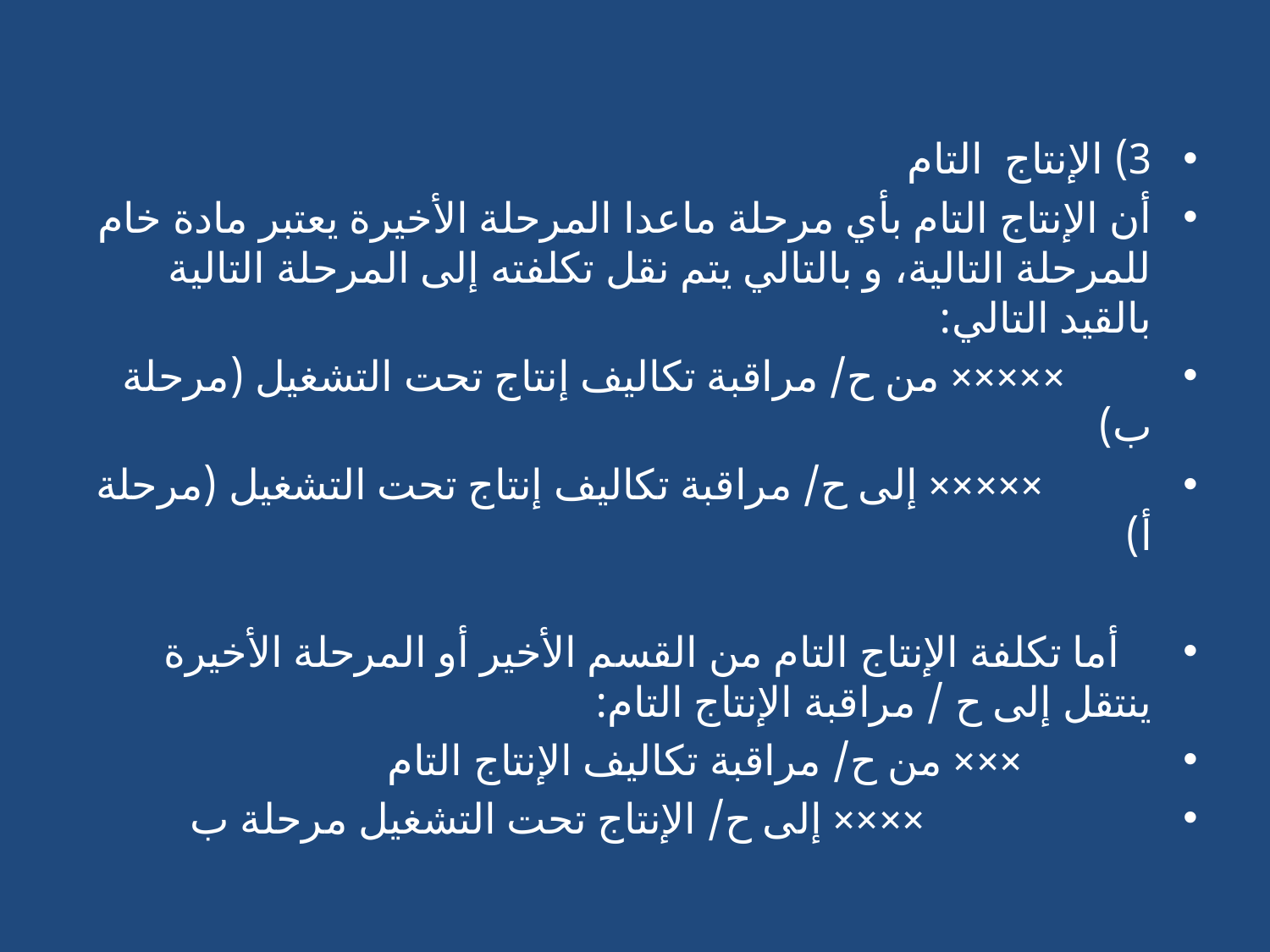

#
3) الإنتاج  التام
أن الإنتاج التام بأي مرحلة ماعدا المرحلة الأخيرة يعتبر مادة خام للمرحلة التالية، و بالتالي يتم نقل تكلفته إلى المرحلة التالية بالقيد التالي:
        ××××× من ح/ مراقبة تكاليف إنتاج تحت التشغيل (مرحلة ب)
          ××××× إلى ح/ مراقبة تكاليف إنتاج تحت التشغيل (مرحلة أ)

   أما تكلفة الإنتاج التام من القسم الأخير أو المرحلة الأخيرة ينتقل إلى ح / مراقبة الإنتاج التام:
            ××× من ح/ مراقبة تكاليف الإنتاج التام
                     ×××× إلى ح/ الإنتاج تحت التشغيل مرحلة ب